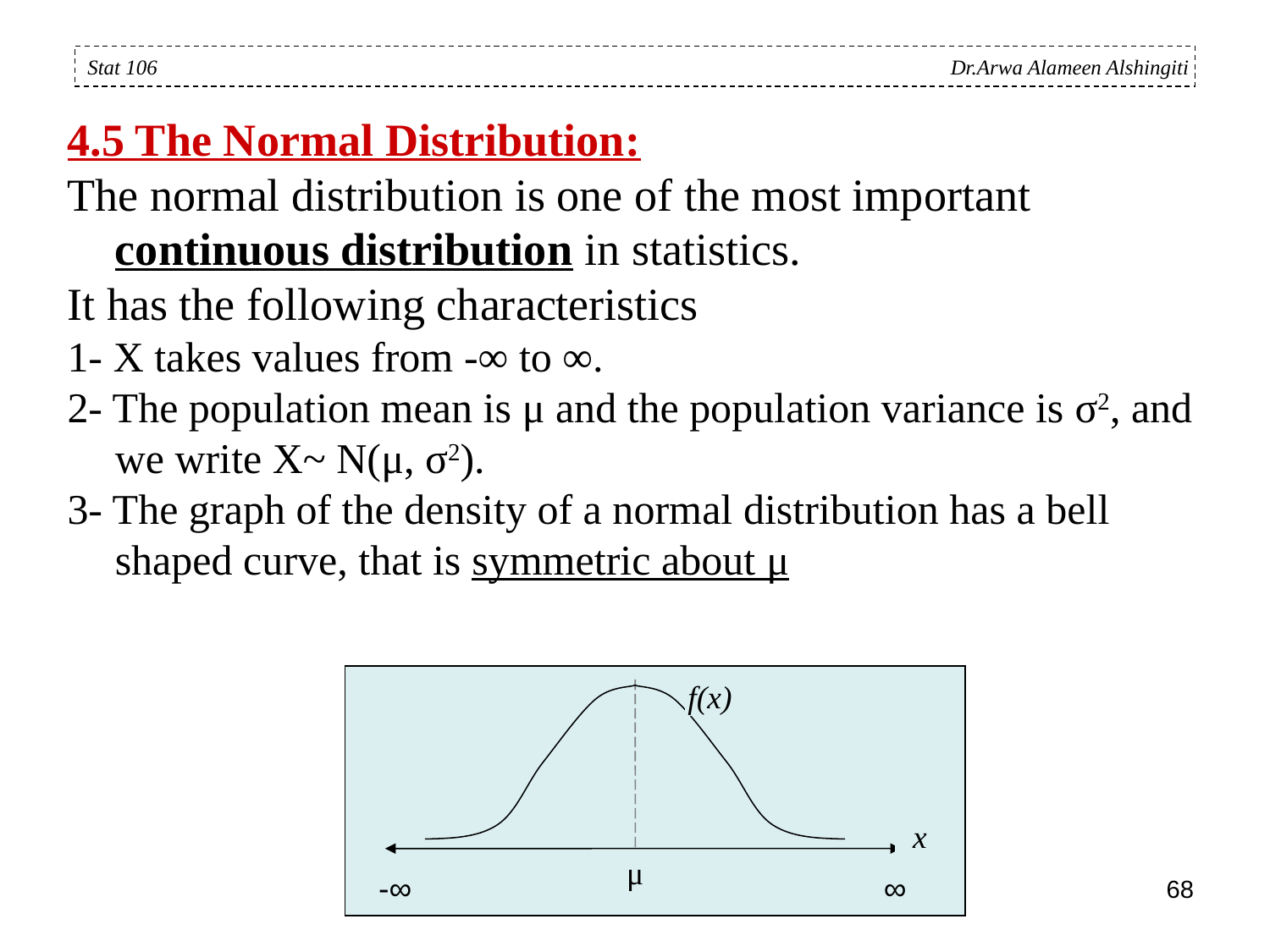

4.5 The Normal Distribution:
The normal distribution is one of the most important continuous distribution in statistics.
It has the following characteristics
1- X takes values from -∞ to ∞.
2- The population mean is μ and the population variance is σ2, and we write X~ N(μ, σ2).
3- The graph of the density of a normal distribution has a bell shaped curve, that is symmetric about μ

Stat 106                                                                                                                                                      Dr.Arwa Alameen Alshingiti

μ
-∞
∞
f(x)
x
68